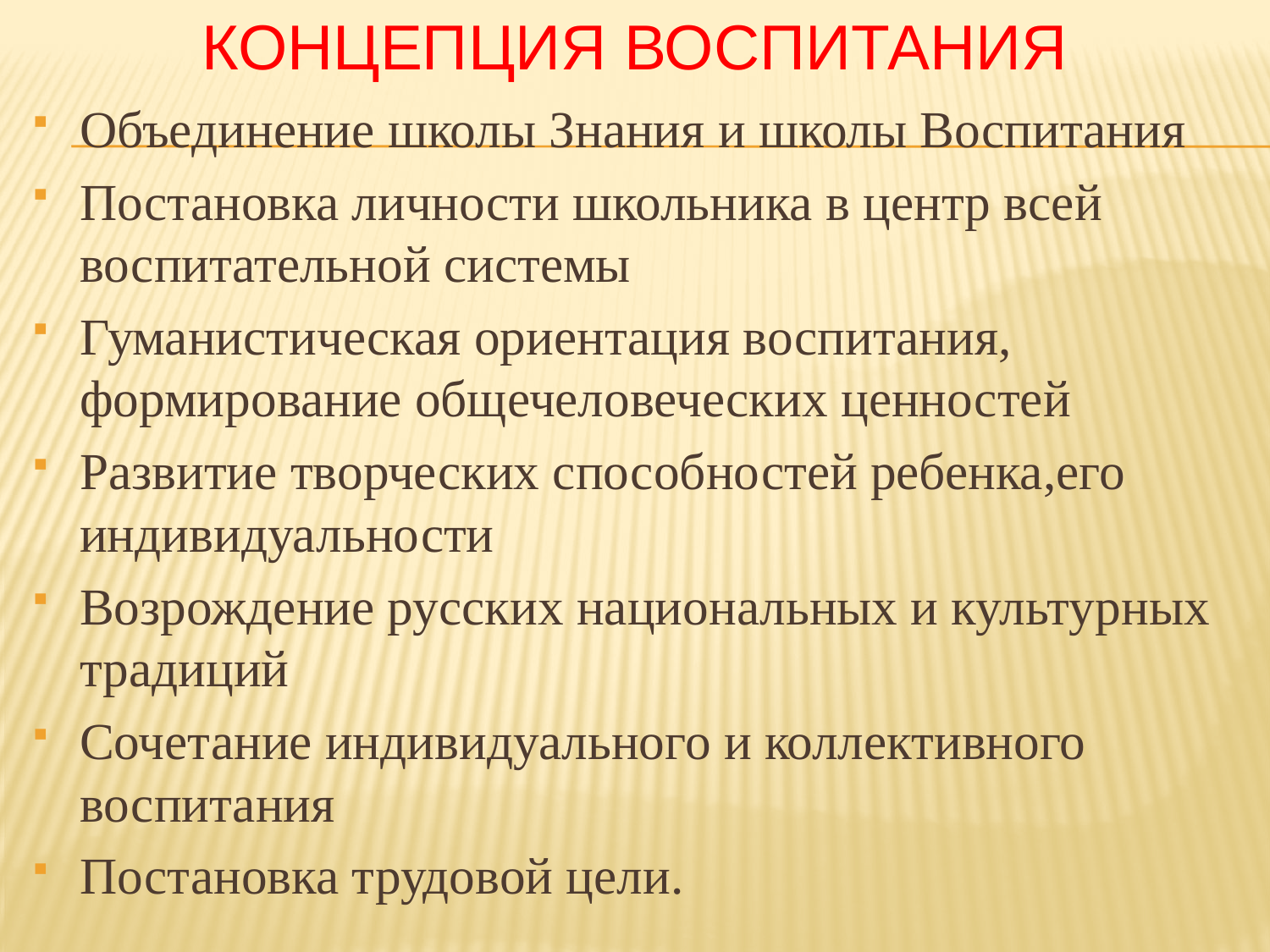

# Концепция воспитания
Объединение школы Знания и школы Воспитания
Постановка личности школьника в центр всей воспитательной системы
Гуманистическая ориентация воспитания, формирование общечеловеческих ценностей
Развитие творческих способностей ребенка,его индивидуальности
Возрождение русских национальных и культурных традиций
Сочетание индивидуального и коллективного воспитания
Постановка трудовой цели.